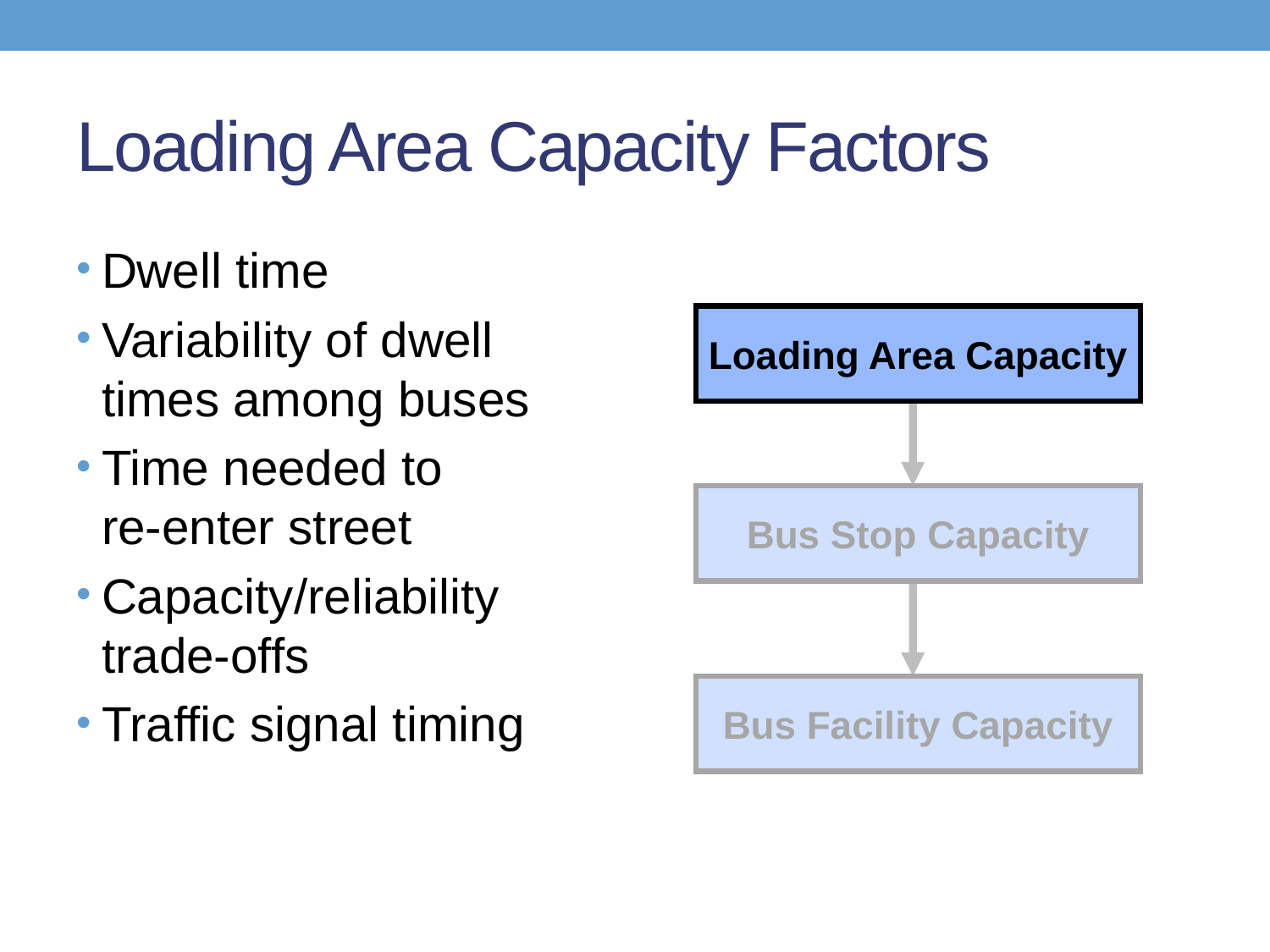

# Loading Area Capacity Factors
Dwell time
Variability of dwell times among buses
Time needed to
re-enter street
Capacity/reliability trade-offs
Traffic signal timing

Loading Area Capacity

Bus Stop Capacity

Bus Facility Capacity